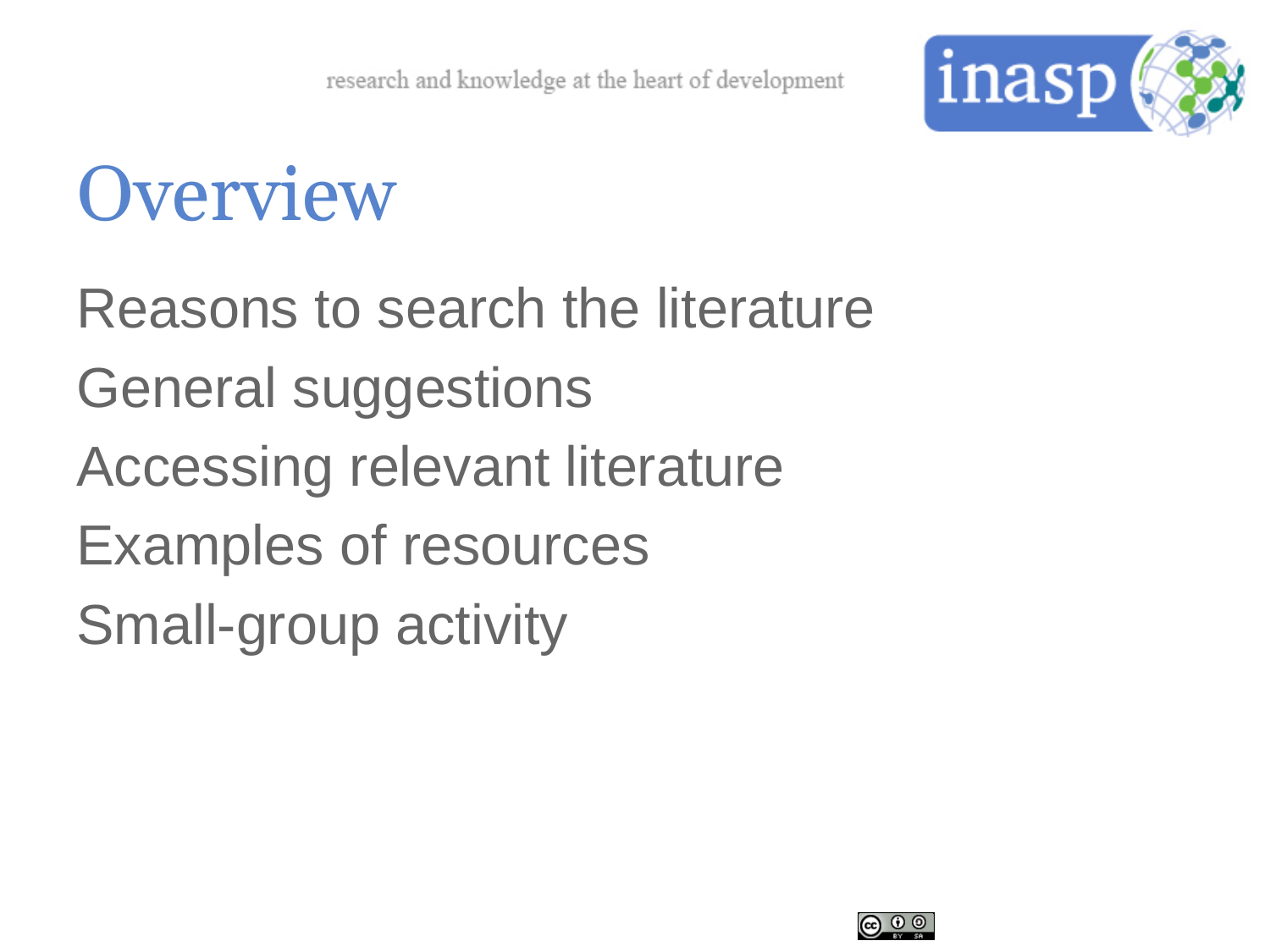

# Overview
Reasons to search the literature
General suggestions
Accessing relevant literature
Examples of resources
Small-group activity